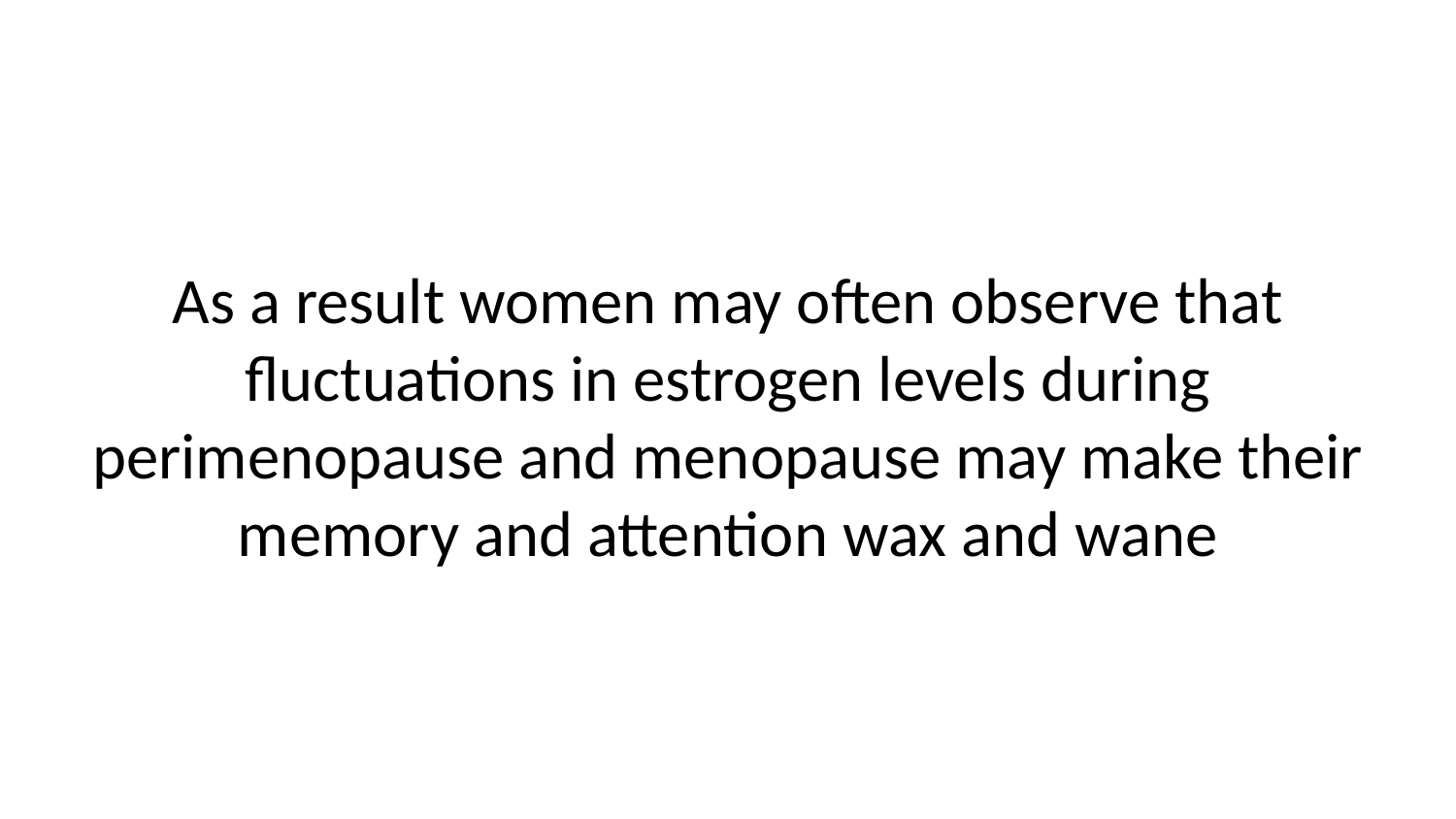

As a result women may often observe that fluctuations in estrogen levels during perimenopause and menopause may make their memory and attention wax and wane